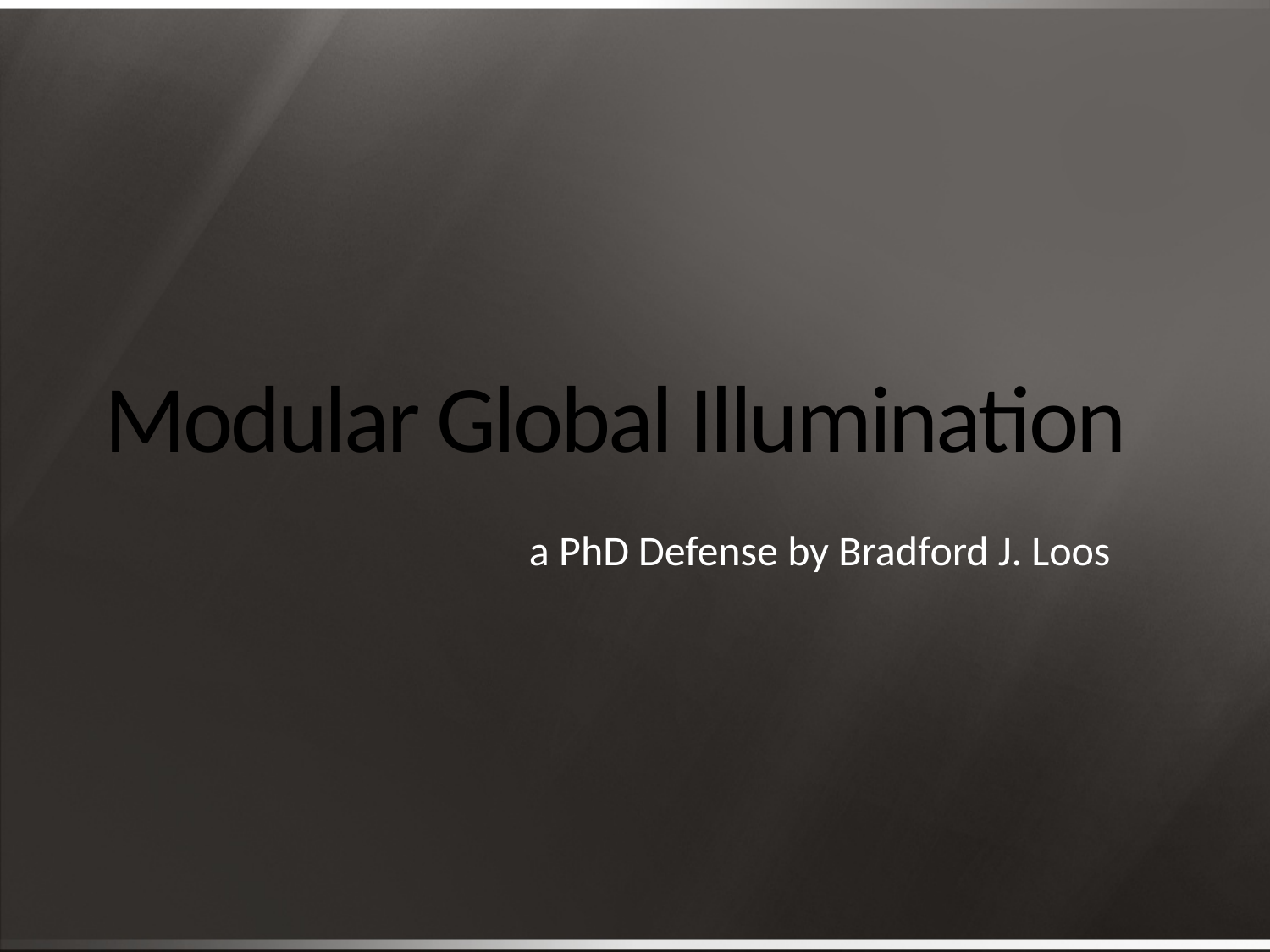

# Modular Global Illumination
a PhD Defense by Bradford J. Loos